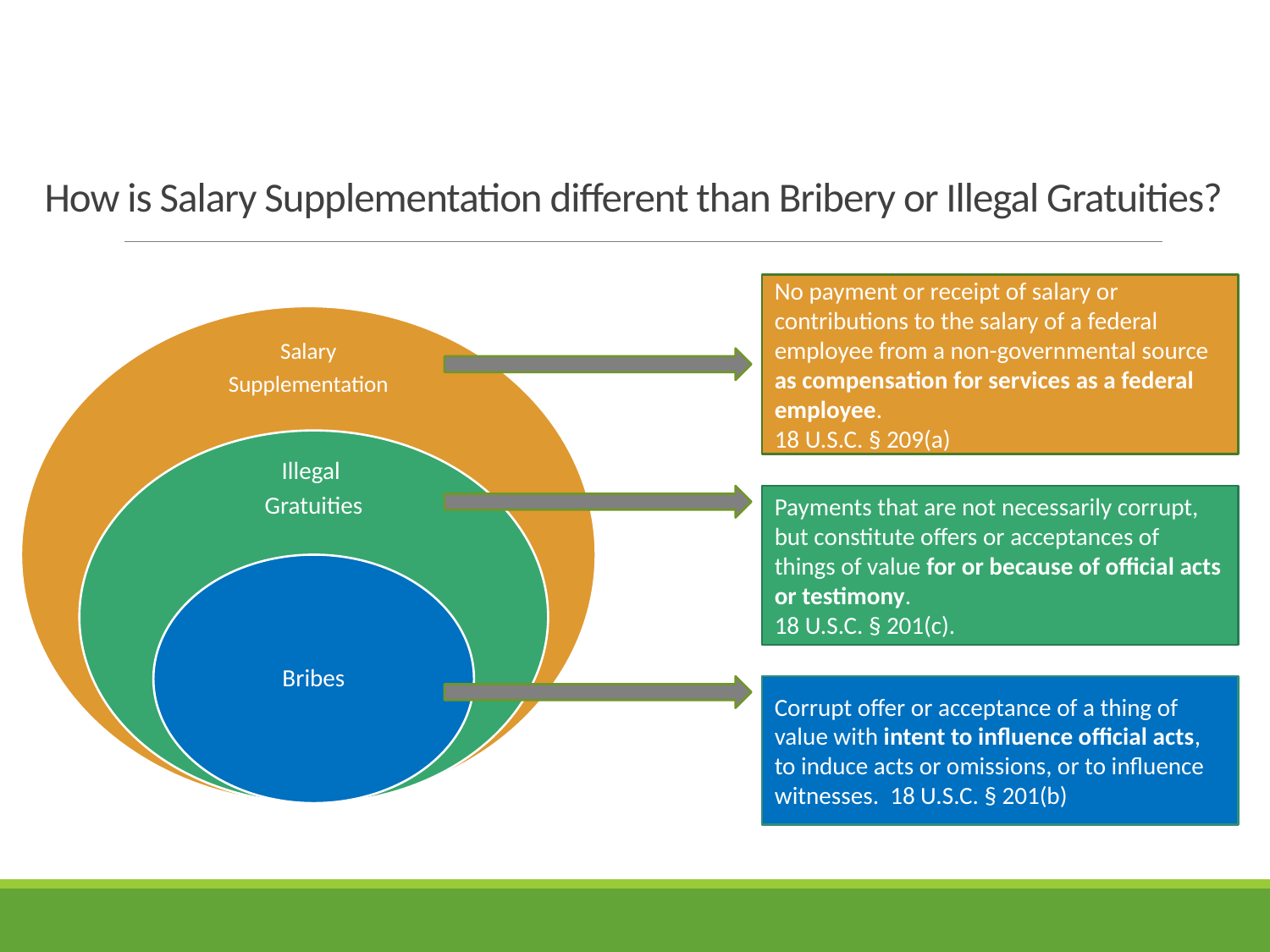

# How is Salary Supplementation different than Bribery or Illegal Gratuities?
No payment or receipt of salary or contributions to the salary of a federal employee from a non-governmental source as compensation for services as a federal employee.
18 U.S.C. § 209(a)
Salary
Supplementation
Illegal
Gratuities
Bribes

Payments that are not necessarily corrupt, but constitute offers or acceptances of things of value for or because of official acts or testimony.
18 U.S.C. § 201(c).

Corrupt offer or acceptance of a thing of value with intent to influence official acts, to induce acts or omissions, or to influence witnesses.  18 U.S.C. § 201(b)